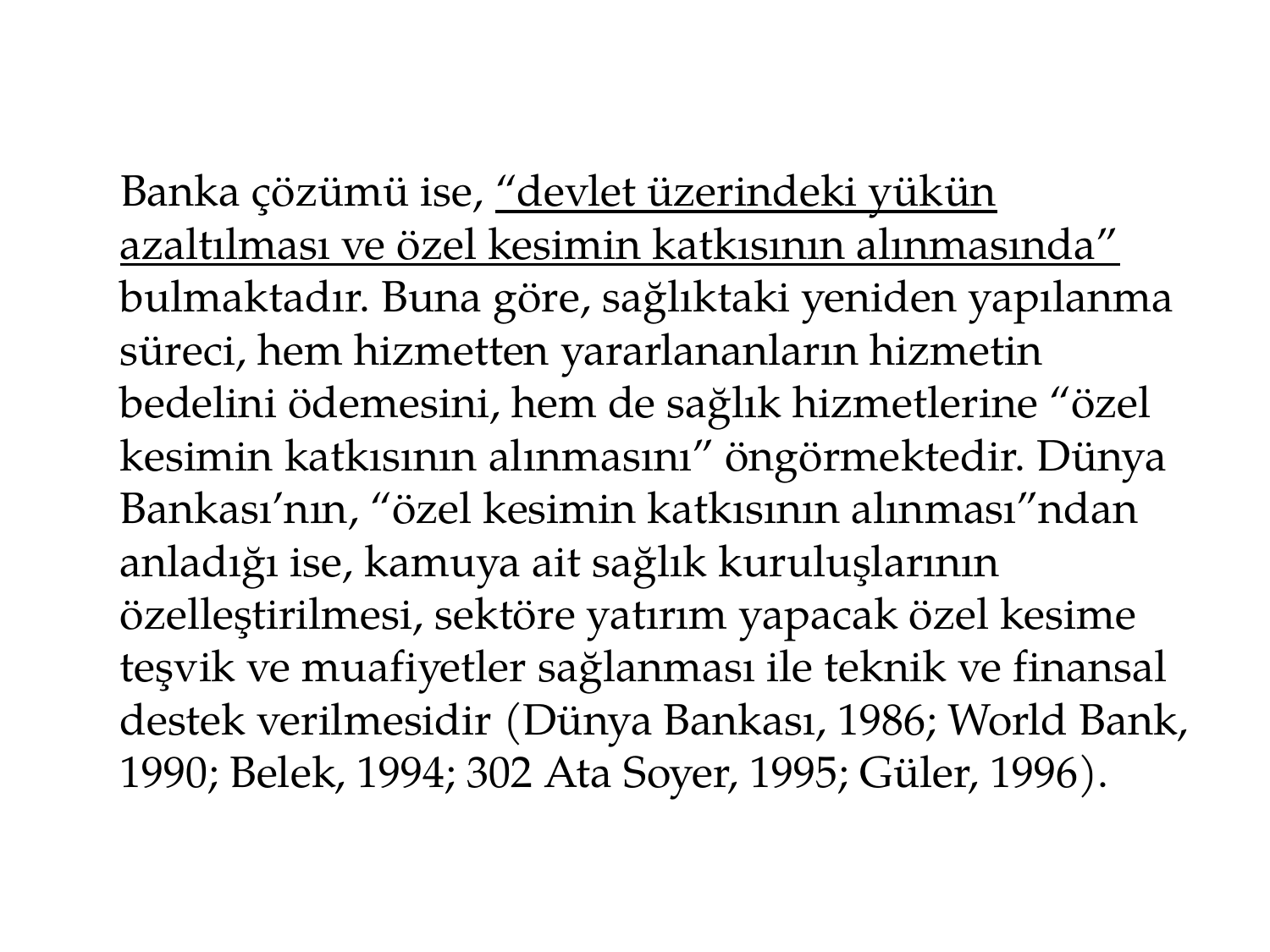

Banka çözümü ise, “devlet üzerindeki yükün azaltılması ve özel kesimin katkısının alınmasında” bulmaktadır. Buna göre, sağlıktaki yeniden yapılanma süreci, hem hizmetten yararlananların hizmetin bedelini ödemesini, hem de sağlık hizmetlerine “özel kesimin katkısının alınmasını” öngörmektedir. Dünya Bankası’nın, “özel kesimin katkısının alınması”ndan anladığı ise, kamuya ait sağlık kuruluşlarının özelleştirilmesi, sektöre yatırım yapacak özel kesime teşvik ve muafiyetler sağlanması ile teknik ve finansal destek verilmesidir (Dünya Bankası, 1986; World Bank, 1990; Belek, 1994; 302 Ata Soyer, 1995; Güler, 1996).